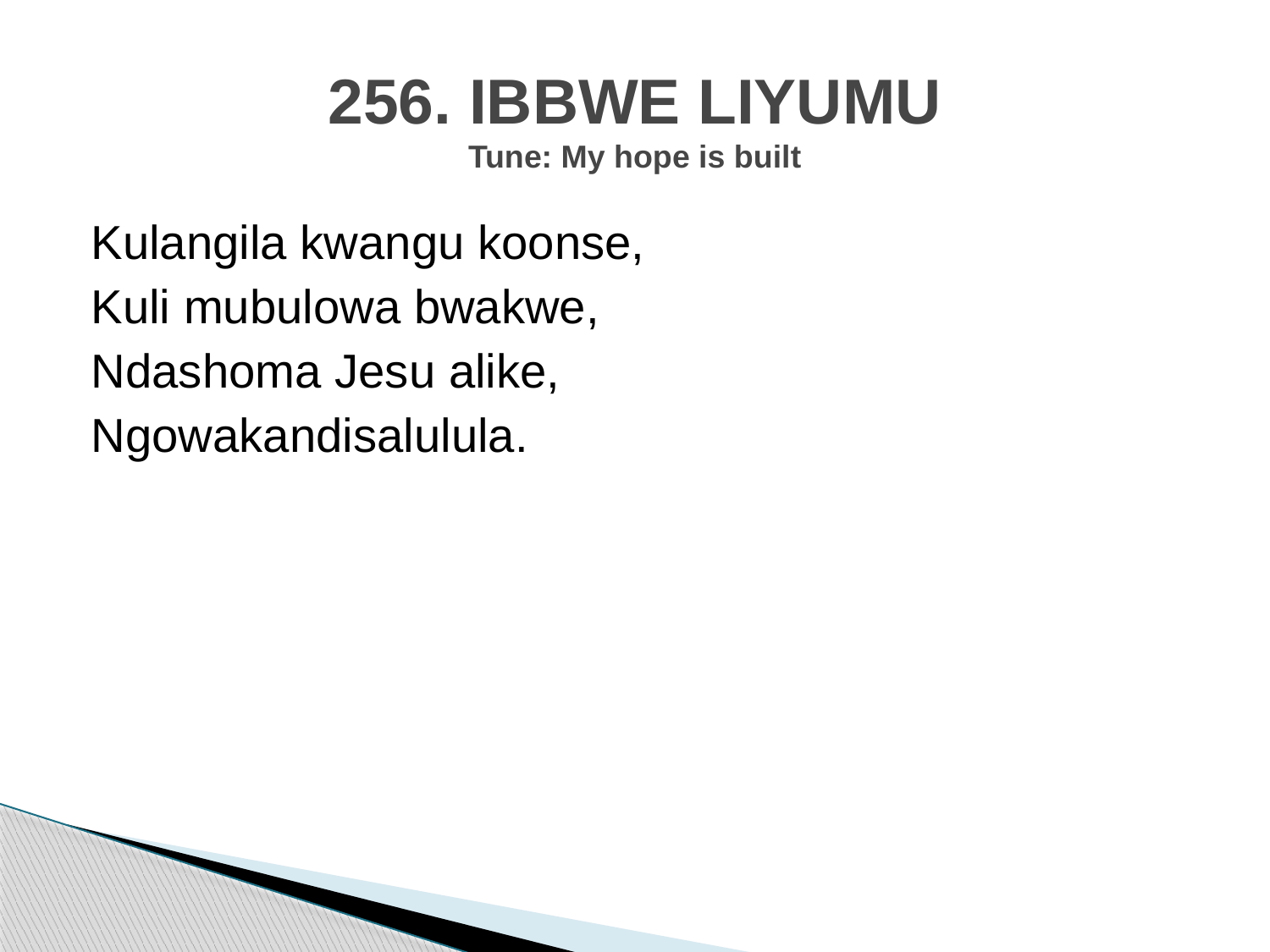

# 256. IBBWE LIYUMU Tune: My hope is built
Kulangila kwangu koonse,
Kuli mubulowa bwakwe,
Ndashoma Jesu alike,
Ngowakandisalulula.